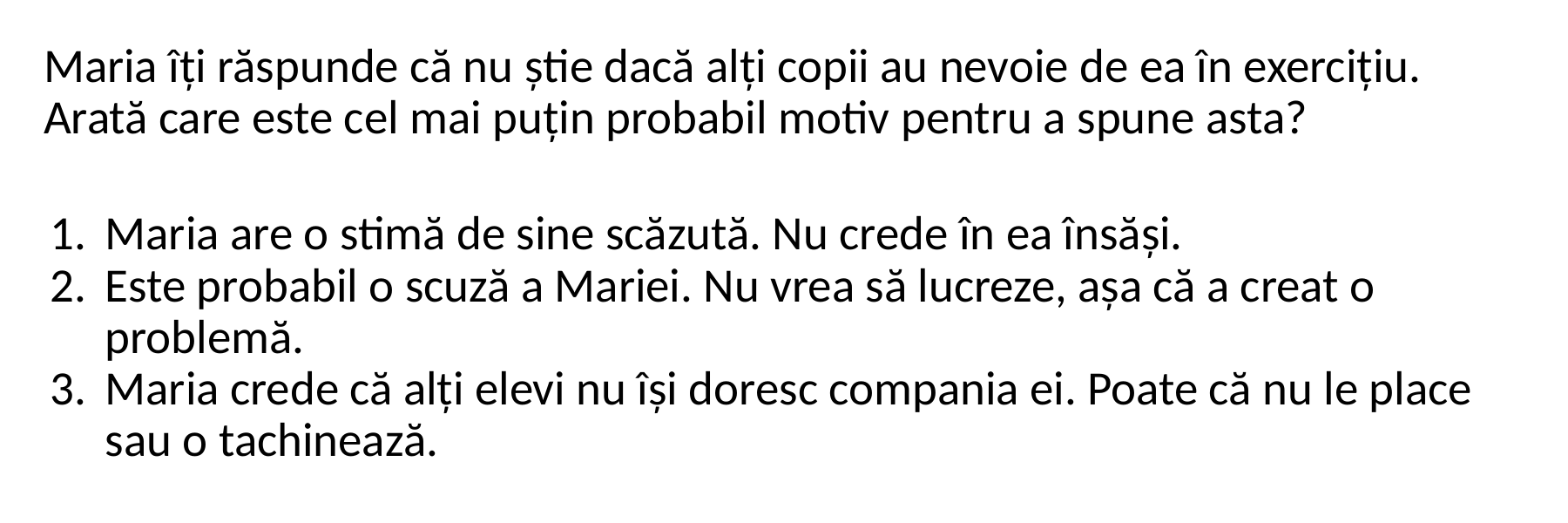

Maria îți răspunde că nu știe dacă alți copii au nevoie de ea în exercițiu. Arată care este cel mai puțin probabil motiv pentru a spune asta?

Maria are o stimă de sine scăzută. Nu crede în ea însăși.
Este probabil o scuză a Mariei. Nu vrea să lucreze, așa că a creat o problemă.
Maria crede că alți elevi nu își doresc compania ei. Poate că nu le place sau o tachinează.